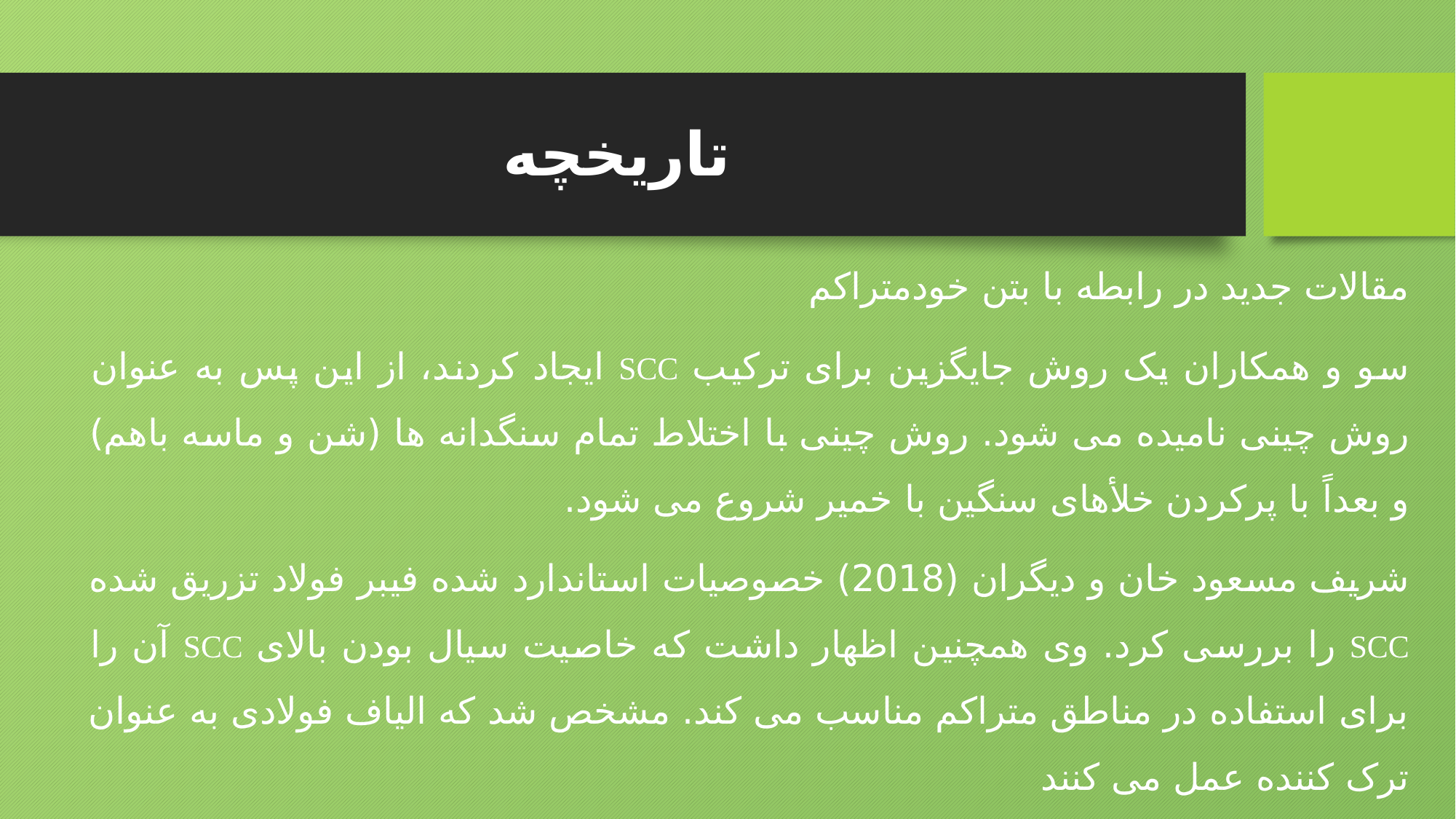

# تاریخچه
مقالات جدید در رابطه با بتن خودمتراکم
سو و همکاران یک روش جایگزین برای ترکیب SCC ایجاد کردند، از این پس به عنوان روش چینی نامیده می شود. روش چینی با اختلاط تمام سنگدانه ها (شن و ماسه باهم) و بعداً با پرکردن خلأهای سنگین با خمیر شروع می شود.
شریف مسعود خان و دیگران (2018) خصوصیات استاندارد شده فیبر فولاد تزریق شده SCC را بررسی کرد. وی همچنین اظهار داشت که خاصیت سیال بودن بالای SCC آن را برای استفاده در مناطق متراکم مناسب می کند. مشخص شد که الیاف فولادی به عنوان ترک کننده عمل می کنند